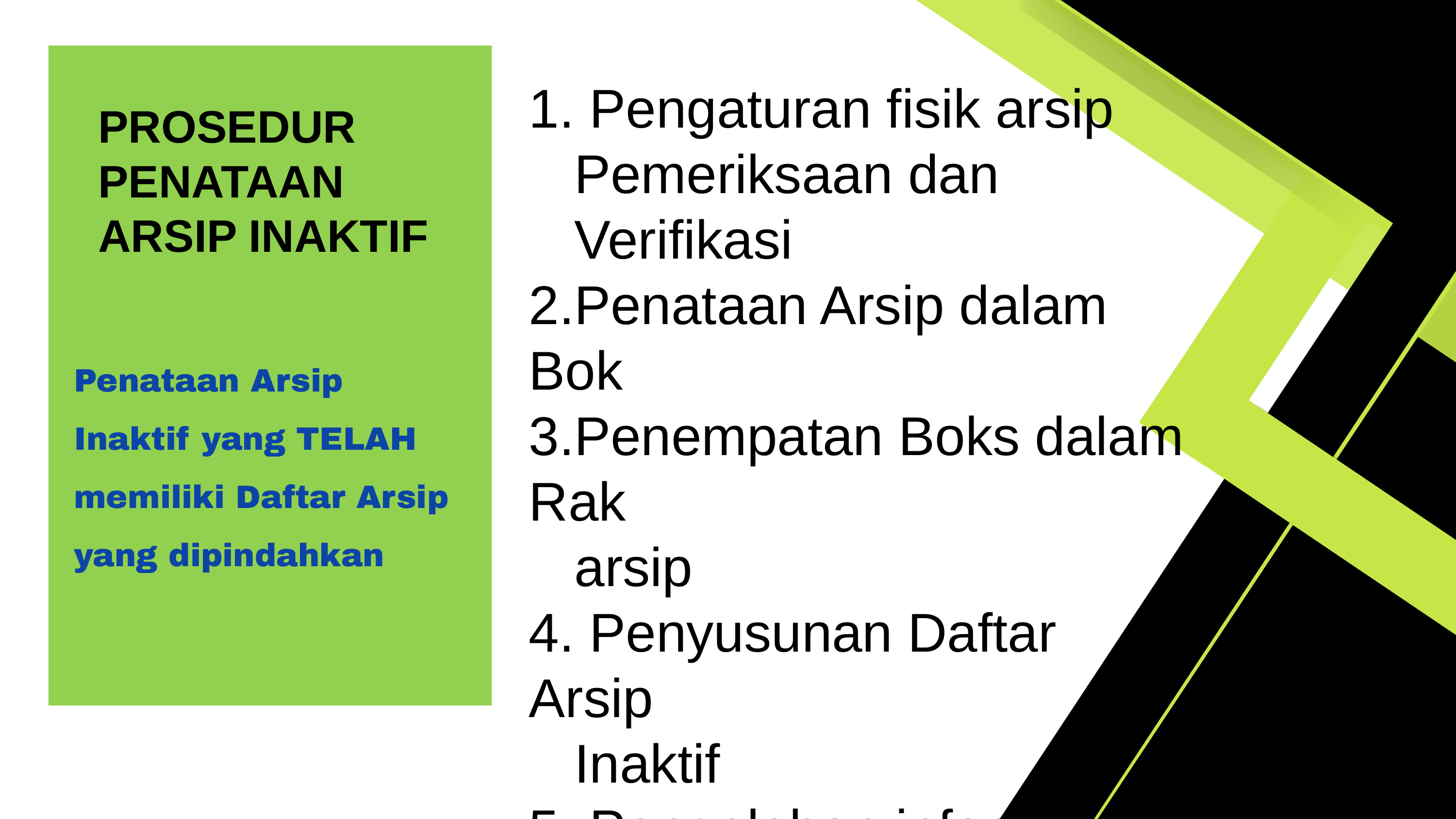

1. Pengaturan fisik arsip
   Pemeriksaan dan
   Verifikasi
2.Penataan Arsip dalam Bok
3.Penempatan Boks dalam Rak
   arsip
4. Penyusunan Daftar Arsip
   Inaktif
5. Pengolahan informasi arsip
PROSEDUR PENATAAN ARSIP INAKTIF

Penataan Arsip Inaktif yang TELAH memiliki Daftar Arsip yang dipindahkan
VITAL

ARSIP DINAMIS